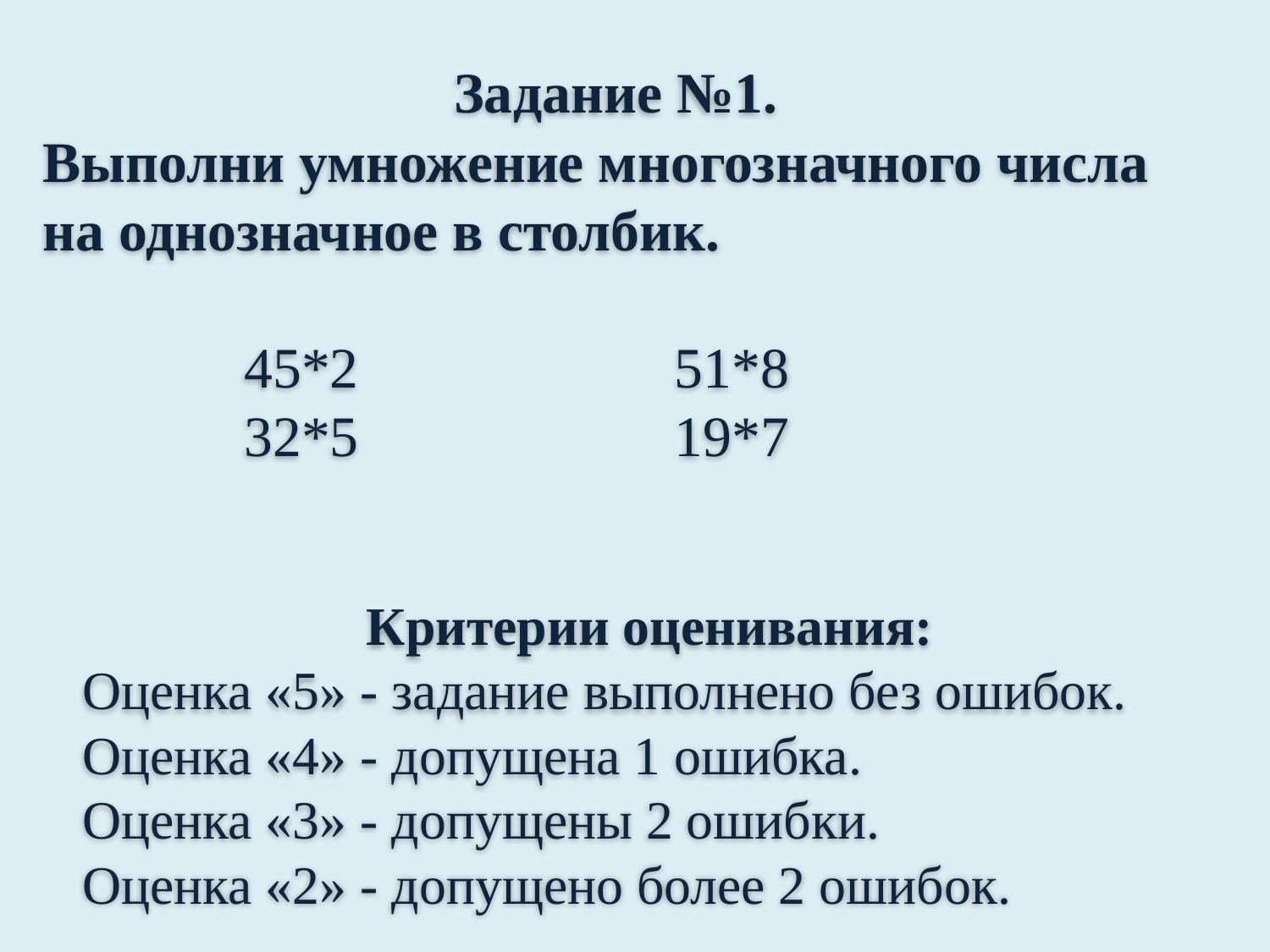

Задание №1.
Выполни умножение многозначного числа на однозначное в столбик.

              45*2                      51*8
              32*5                      19*7

Критерии оценивания:
Оценка «5» - задание выполнено без ошибок.
Оценка «4» - допущена 1 ошибка.
Оценка «3» - допущены 2 ошибки.
Оценка «2» - допущено более 2 ошибок.